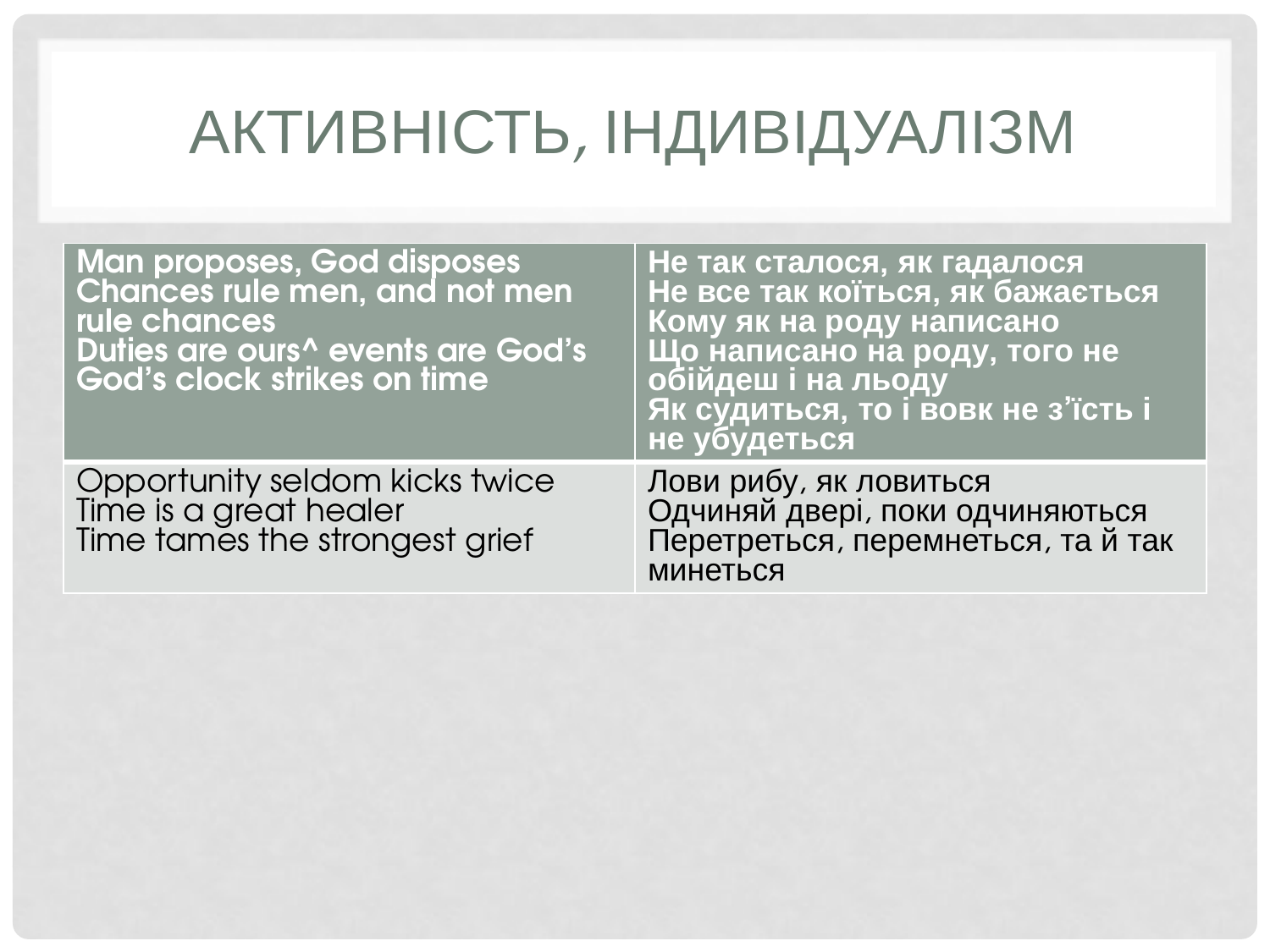

# Активність, індивідуалізм
| Man proposes, God disposes Chances rule men, and not men rule chances Duties are ours^ events are God’s God’s clock strikes on time | Не так сталося, як гадалося Не все так коїться, як бажається Кому як на роду написано Що написано на роду, того не обійдеш і на льоду Як судиться, то і вовк не з’їсть і не убудеться |
| --- | --- |
| Opportunity seldom kicks twice Time is a great healer Time tames the strongest grief | Лови рибу, як ловиться Одчиняй двері, поки одчиняються Перетреться, перемнеться, та й так минеться |